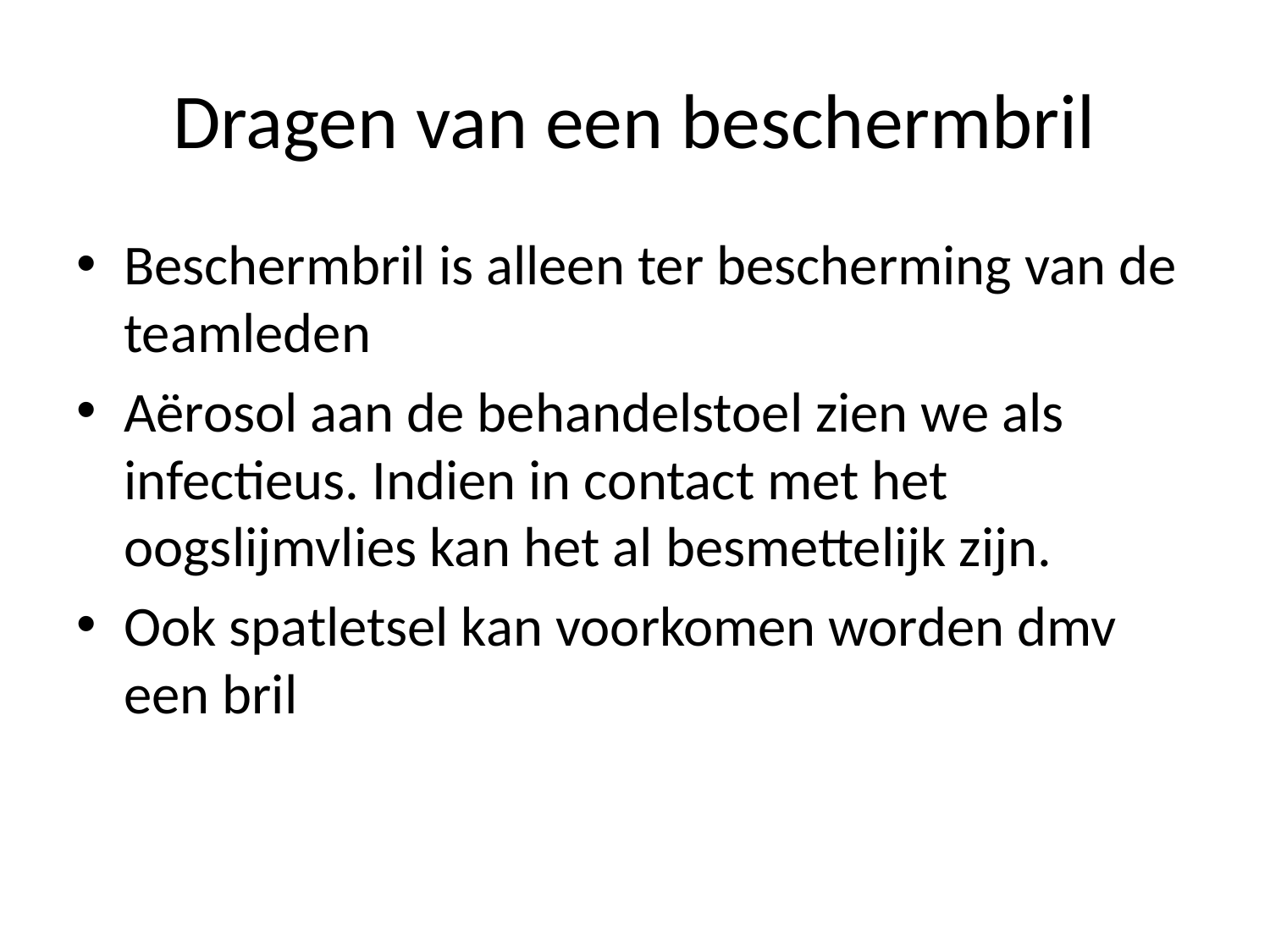

# Dragen van een beschermbril
Beschermbril is alleen ter bescherming van de teamleden
Aërosol aan de behandelstoel zien we als infectieus. Indien in contact met het oogslijmvlies kan het al besmettelijk zijn.
Ook spatletsel kan voorkomen worden dmv een bril